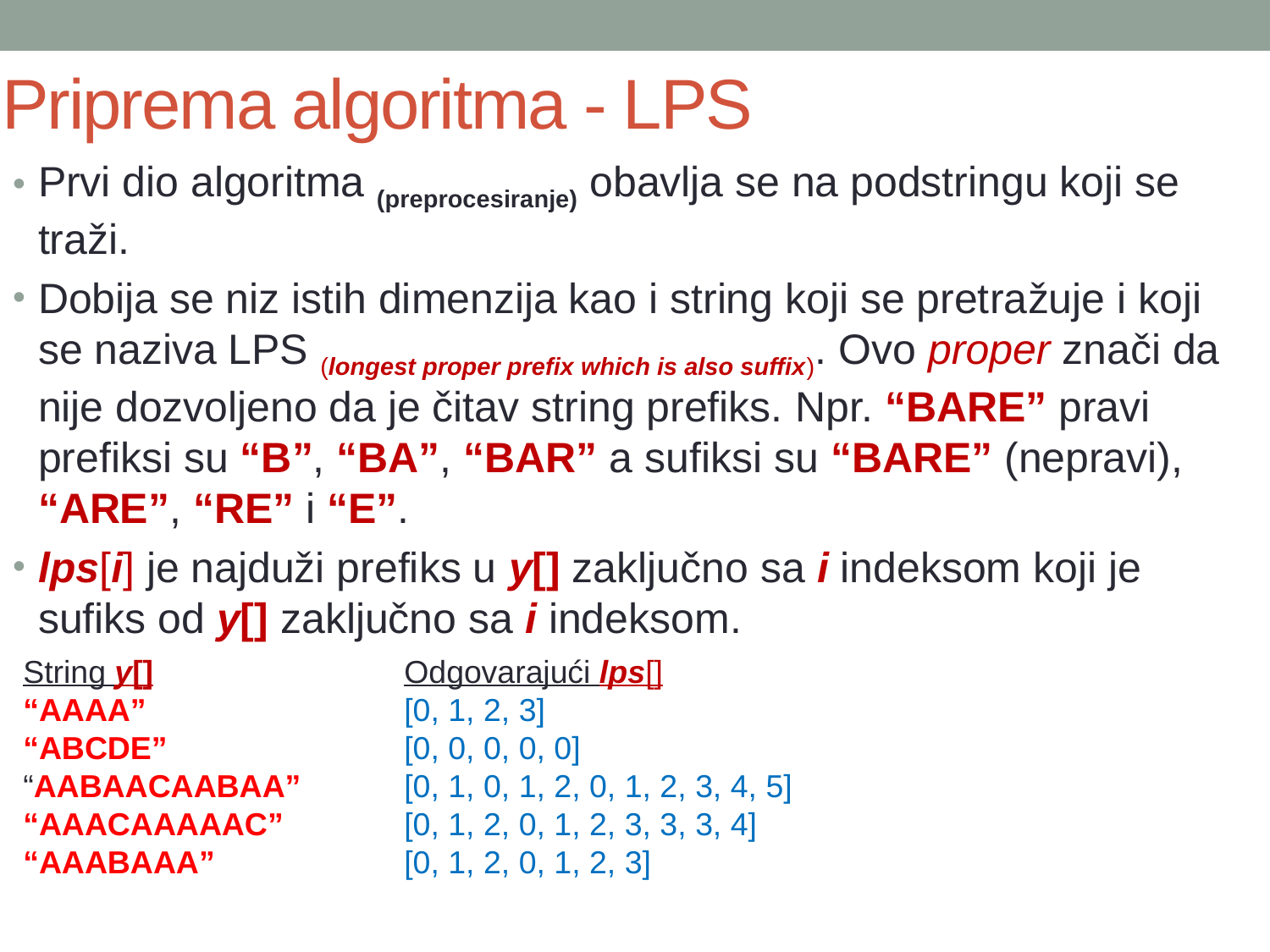

# Priprema algoritma - LPS
Prvi dio algoritma (preprocesiranje) obavlja se na podstringu koji se traži.
Dobija se niz istih dimenzija kao i string koji se pretražuje i koji se naziva LPS (longest proper prefix which is also suffix). Ovo proper znači da nije dozvoljeno da je čitav string prefiks. Npr. “BARE” pravi prefiksi su “B”, “BA”, “BAR” a sufiksi su “BARE” (nepravi), “ARE”, “RE” i “E”.
lps[i] je najduži prefiks u y[] zaključno sa i indeksom koji je sufiks od y[] zaključno sa i indeksom.
String y[]		Odgovarajući lps[]
“AAAA” 	 	[0, 1, 2, 3]
“ABCDE”	 	[0, 0, 0, 0, 0]
“AABAACAABAA” 	[0, 1, 0, 1, 2, 0, 1, 2, 3, 4, 5]
“AAACAAAAAC” 	[0, 1, 2, 0, 1, 2, 3, 3, 3, 4]
“AAABAAA” 	 	[0, 1, 2, 0, 1, 2, 3]